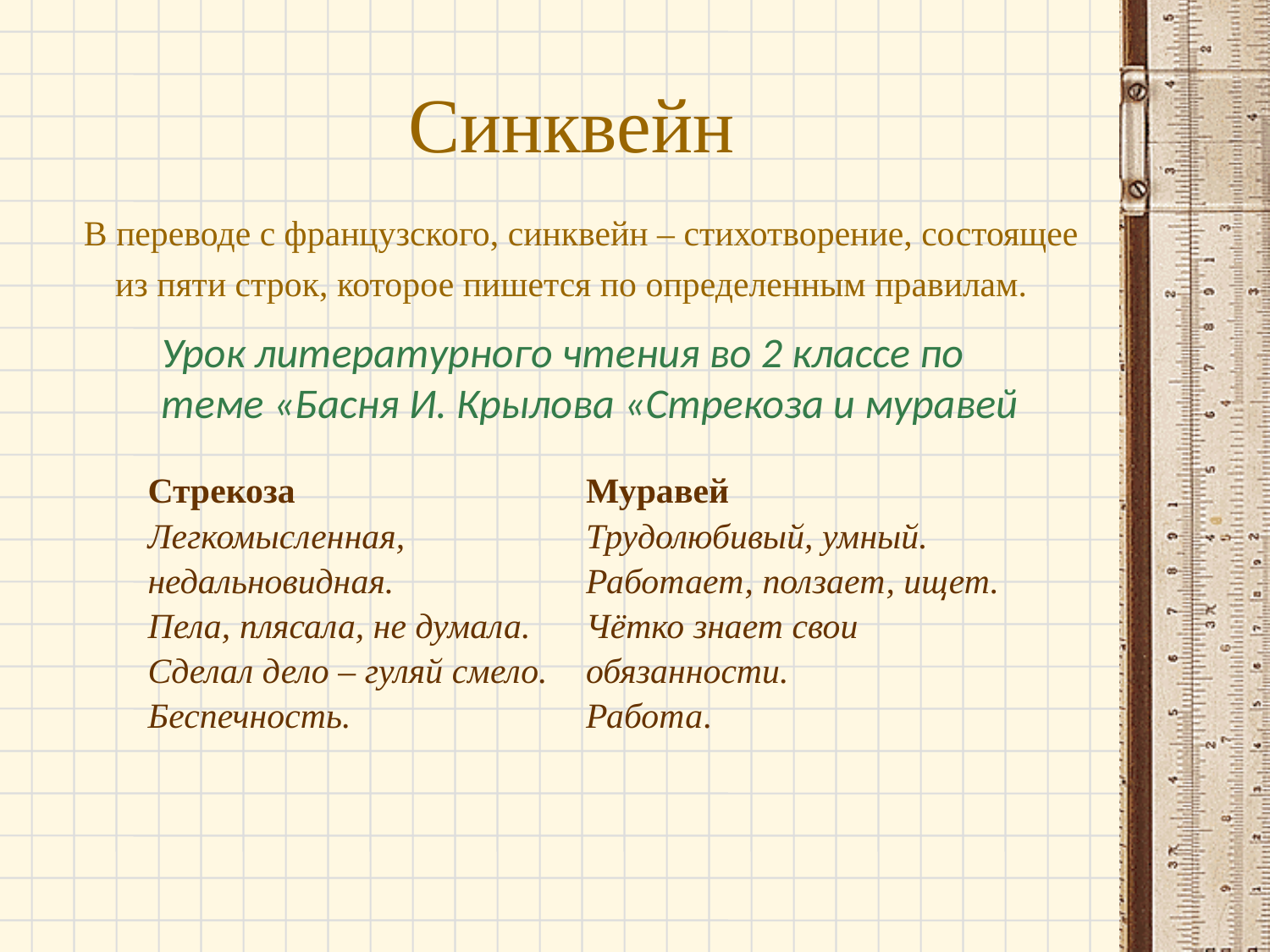

# Синквейн В переводе с французского, синквейн – стихотворение, состоящее из пяти строк, которое пишется по определенным правилам.
Урок литературного чтения во 2 классе по теме «Басня И. Крылова «Стрекоза и муравей
| Стрекоза Легкомысленная, недальновидная. Пела, плясала, не думала. Сделал дело – гуляй смело. Беспечность. | Муравей Трудолюбивый, умный. Работает, ползает, ищет. Чётко знает свои обязанности. Работа. |
| --- | --- |